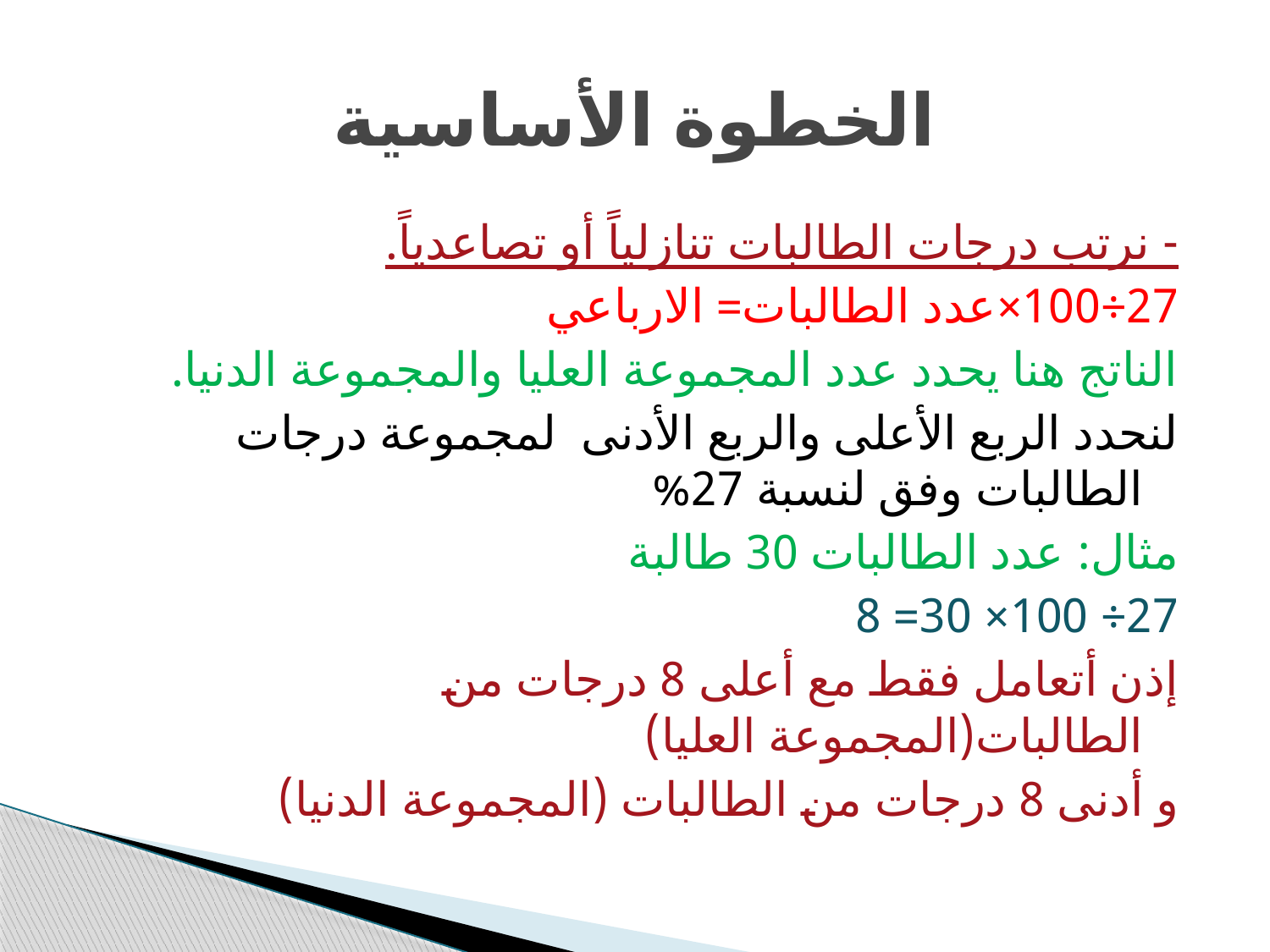

# الخطوة الأساسية
- نرتب درجات الطالبات تنازلياً أو تصاعدياً.
27÷100×عدد الطالبات= الارباعي
الناتج هنا يحدد عدد المجموعة العليا والمجموعة الدنيا.
لنحدد الربع الأعلى والربع الأدنى  لمجموعة درجات الطالبات وفق لنسبة 27%
مثال: عدد الطالبات 30 طالبة
27÷ 100× 30= 8
إذن أتعامل فقط مع أعلى 8 درجات من الطالبات(المجموعة العليا)
و أدنى 8 درجات من الطالبات (المجموعة الدنيا)